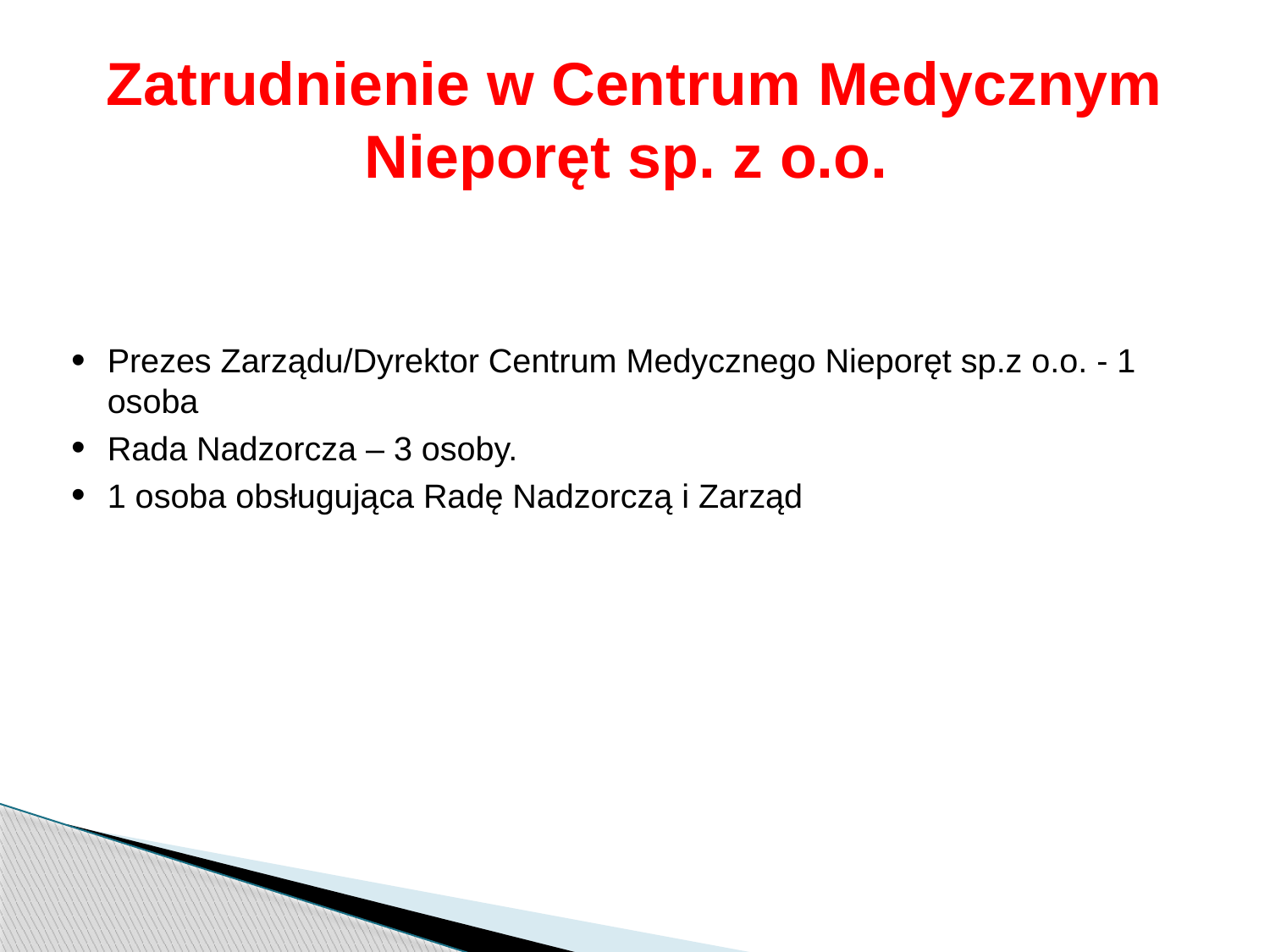

# Zatrudnienie w Centrum Medycznym Nieporęt sp. z o.o.

Prezes Zarządu/Dyrektor Centrum Medycznego Nieporęt sp.z o.o. - 1 osoba
Rada Nadzorcza – 3 osoby.
1 osoba obsługująca Radę Nadzorczą i Zarząd